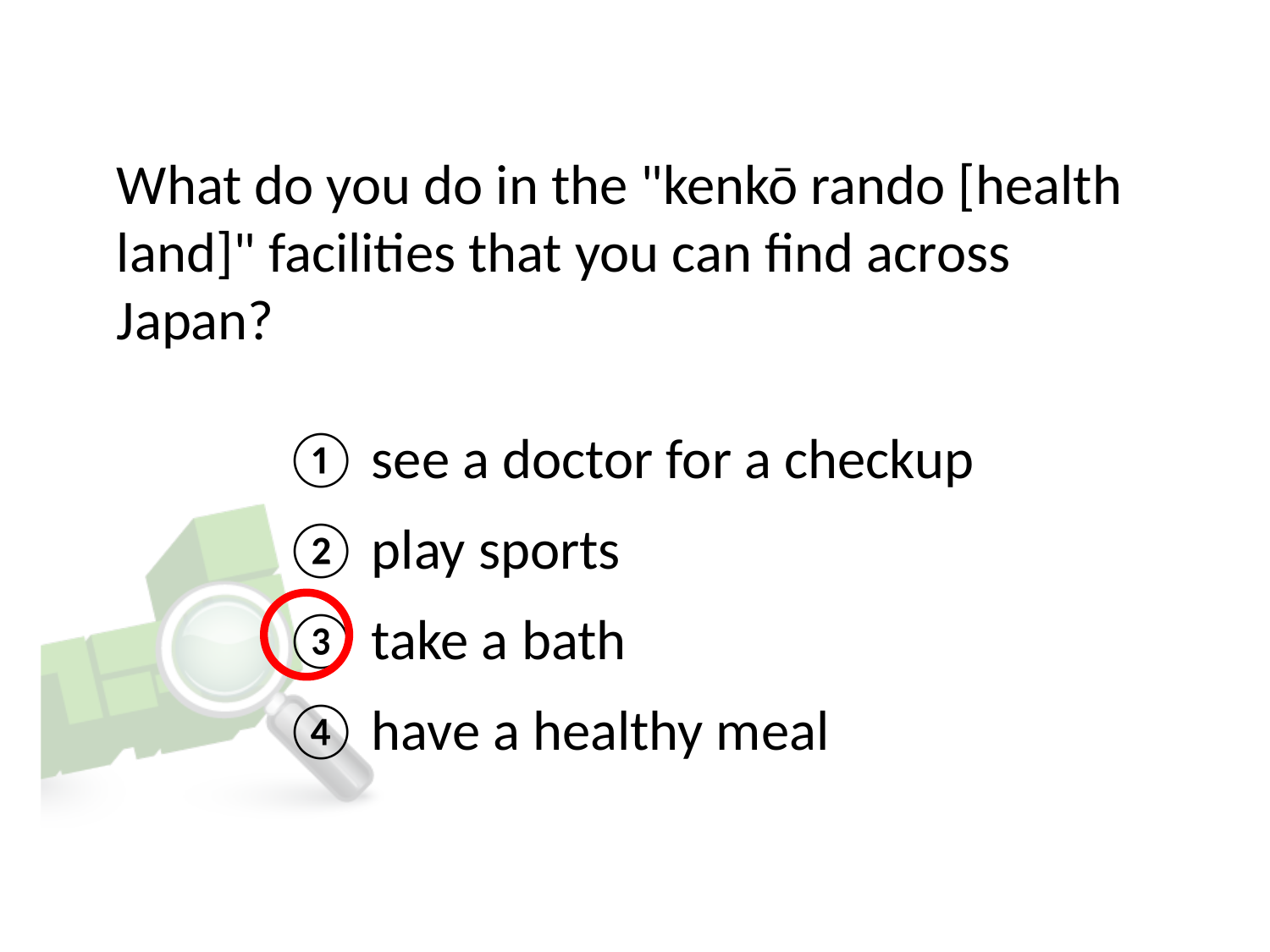

# What do you do in the "kenkō rando [health land]" facilities that you can find across Japan?
① see a doctor for a checkup
② play sports
③ take a bath
④ have a healthy meal